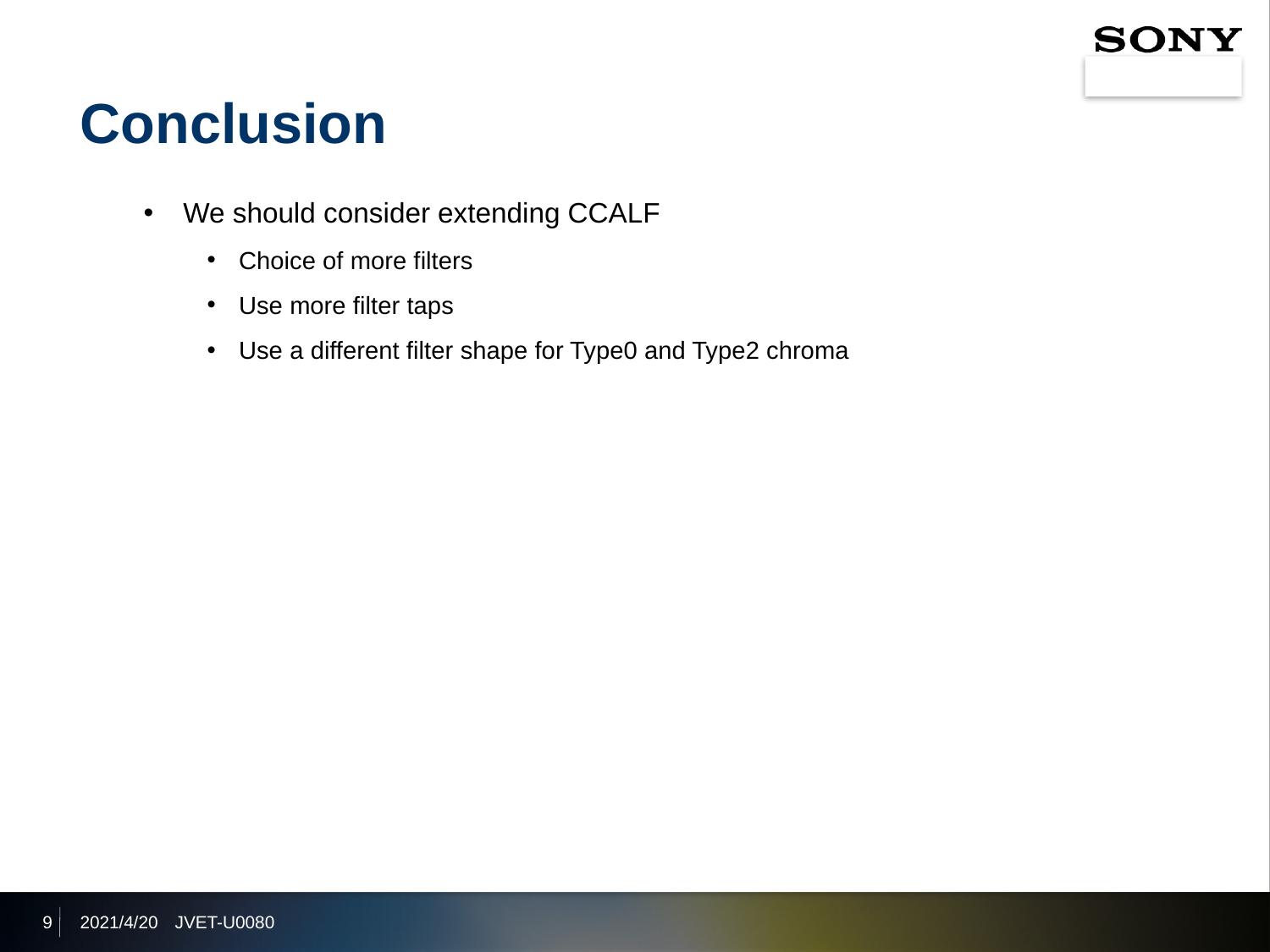

# Conclusion

We should consider extending CCALF
Choice of more filters
Use more filter taps
Use a different filter shape for Type0 and Type2 chroma

9
2021/4/20
JVET-U0080